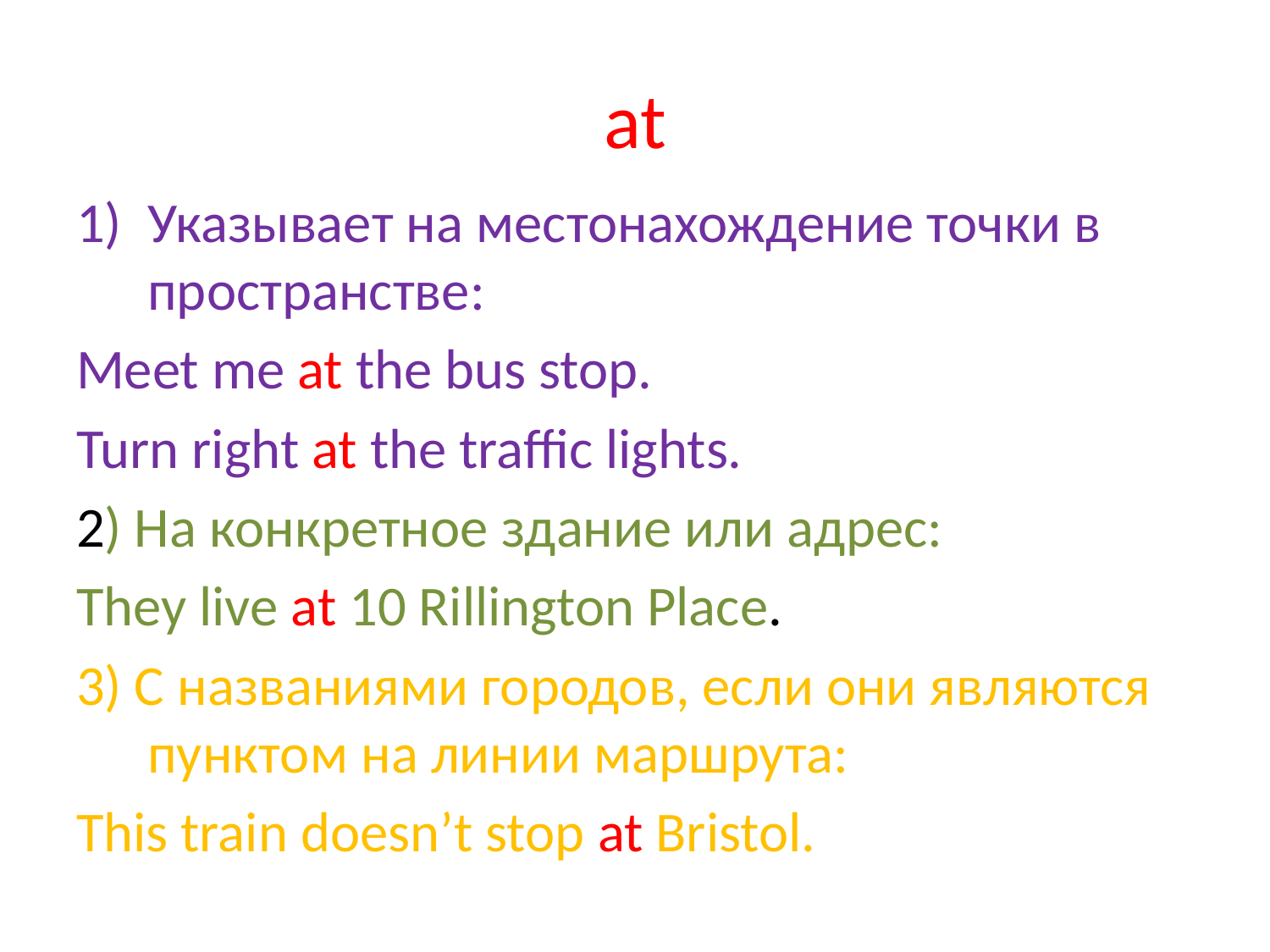

# at
Указывает на местонахождение точки в пространстве:
Meet me at the bus stop.
Turn right at the traffic lights.
2) На конкретное здание или адрес:
They live at 10 Rillington Place.
3) С названиями городов, если они являются пунктом на линии маршрута:
This train doesn’t stop at Bristol.